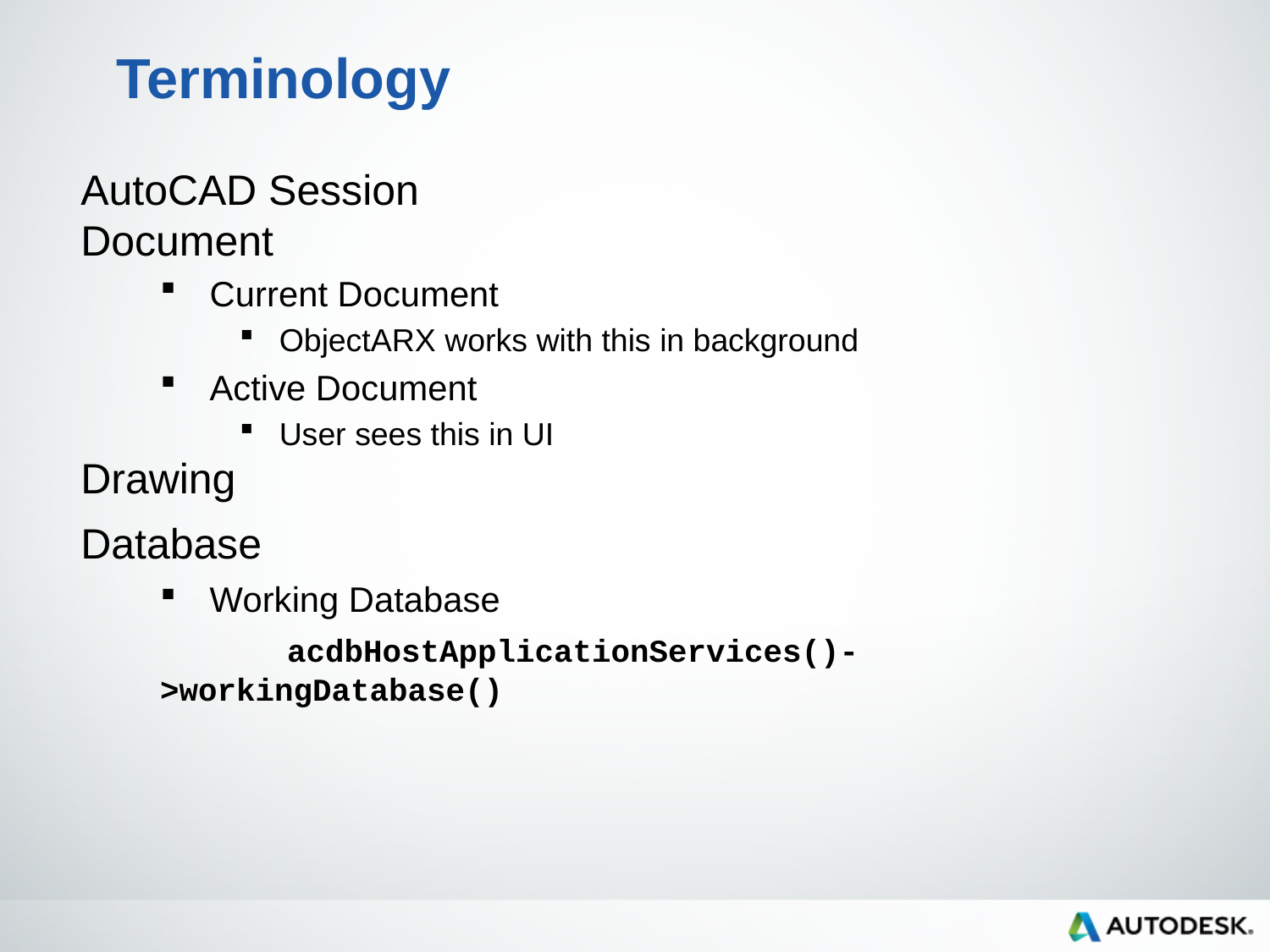

# Terminology
AutoCAD Session
Document
Current Document
ObjectARX works with this in background
Active Document
User sees this in UI
Drawing
Database
Working Database
	acdbHostApplicationServices()->workingDatabase()